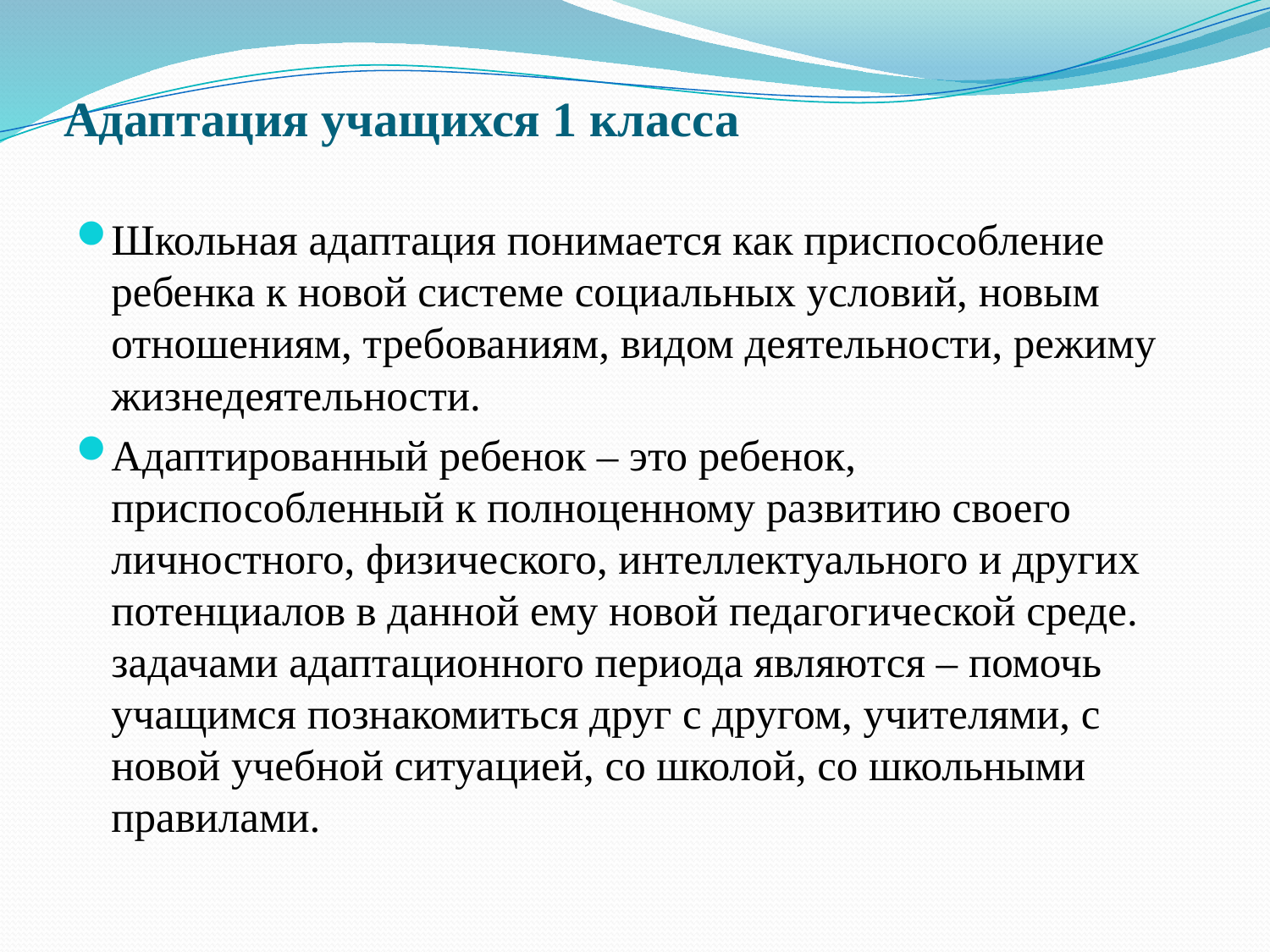

# Адаптация учащихся 1 класса
Школьная адаптация понимается как приспособление ребенка к новой системе социальных условий, новым отношениям, требованиям, видом деятельности, режиму жизнедеятельности.
Адаптированный ребенок – это ребенок, приспособленный к полноценному развитию своего личностного, физического, интеллектуального и других потенциалов в данной ему новой педагогической среде. задачами адаптационного периода являются – помочь учащимся познакомиться друг с другом, учителями, с новой учебной ситуацией, со школой, со школьными правилами.